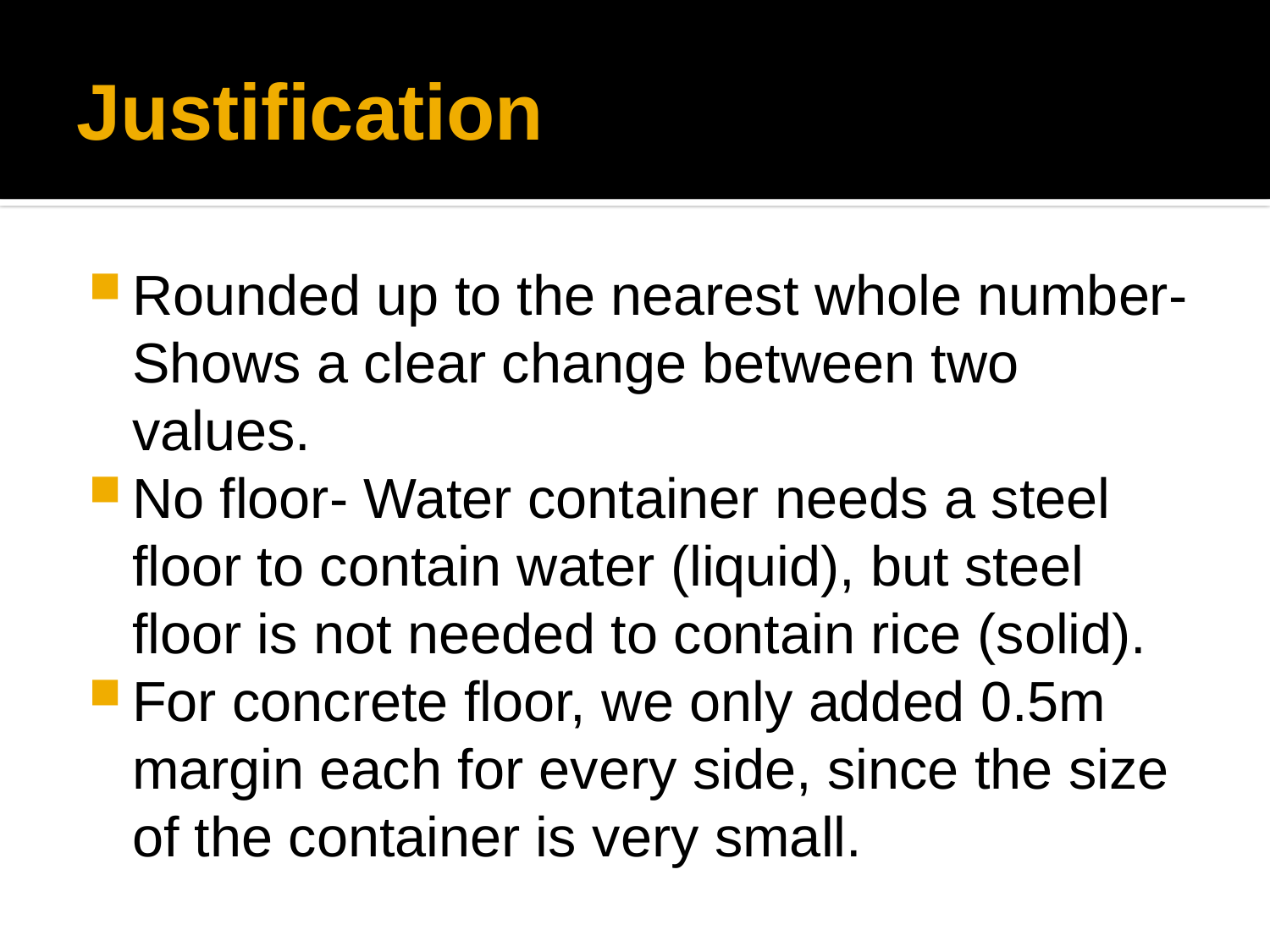

# Justification
Rounded up to the nearest whole number- Shows a clear change between two values.
No floor- Water container needs a steel floor to contain water (liquid), but steel floor is not needed to contain rice (solid).
For concrete floor, we only added 0.5m margin each for every side, since the size of the container is very small.